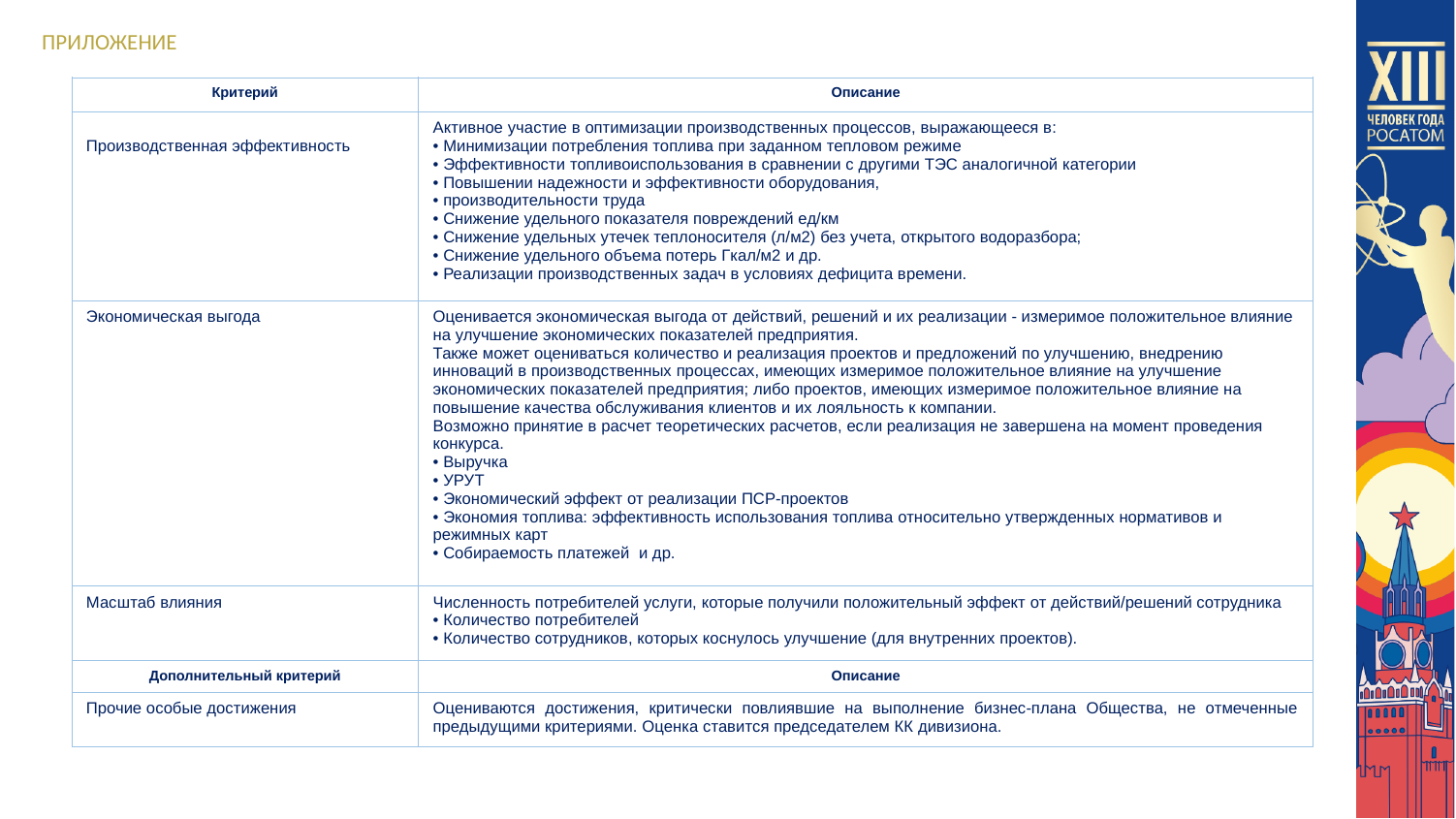

ПРИЛОЖЕНИЕ
| Критерий | Описание |
| --- | --- |
| Производственная эффективность | Активное участие в оптимизации производственных процессов, выражающееся в: • Минимизации потребления топлива при заданном тепловом режиме • Эффективности топливоиспользования в сравнении с другими ТЭС аналогичной категории • Повышении надежности и эффективности оборудования, • производительности труда • Снижение удельного показателя повреждений ед/км • Снижение удельных утечек теплоносителя (л/м2) без учета, открытого водоразбора; • Снижение удельного объема потерь Гкал/м2 и др. • Реализации производственных задач в условиях дефицита времени. |
| Экономическая выгода | Оценивается экономическая выгода от действий, решений и их реализации - измеримое положительное влияние на улучшение экономических показателей предприятия. Также может оцениваться количество и реализация проектов и предложений по улучшению, внедрению инноваций в производственных процессах, имеющих измеримое положительное влияние на улучшение экономических показателей предприятия; либо проектов, имеющих измеримое положительное влияние на повышение качества обслуживания клиентов и их лояльность к компании. Возможно принятие в расчет теоретических расчетов, если реализация не завершена на момент проведения конкурса. • Выручка • УРУТ • Экономический эффект от реализации ПСР-проектов • Экономия топлива: эффективность использования топлива относительно утвержденных нормативов и режимных карт • Собираемость платежей и др. |
| Масштаб влияния | Численность потребителей услуги, которые получили положительный эффект от действий/решений сотрудника • Количество потребителей • Количество сотрудников, которых коснулось улучшение (для внутренних проектов). |
| Дополнительный критерий | Описание |
| Прочие особые достижения | Оцениваются достижения, критически повлиявшие на выполнение бизнес-плана Общества, не отмеченные предыдущими критериями. Оценка ставится председателем КК дивизиона. |